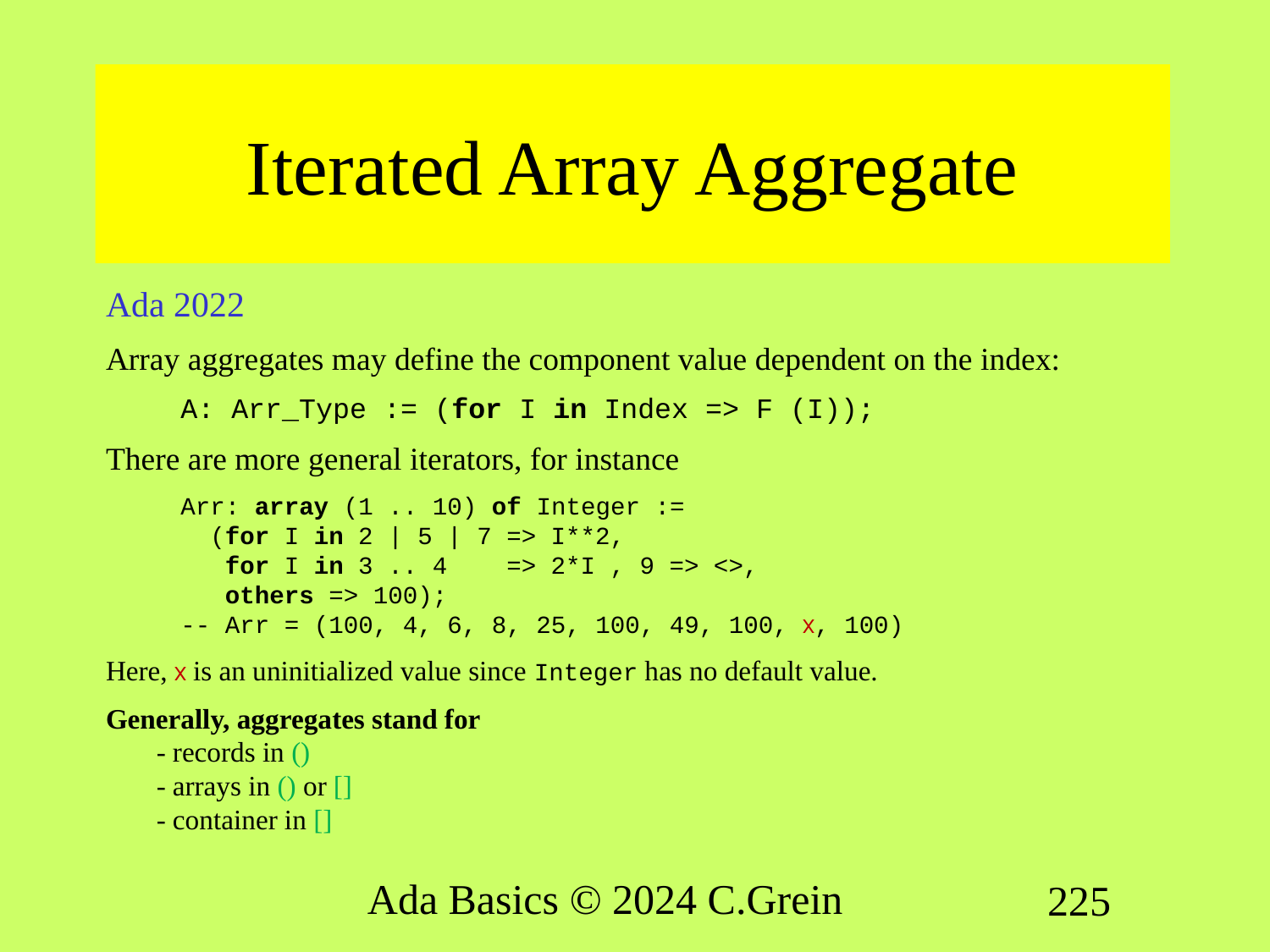

# Iterated Array Aggregate
Ada 2022
Array aggregates may define the component value dependent on the index:
A: Arr_Type := (for I in Index => F (I));
There are more general iterators, for instance
Arr: array (1 .. 10) of Integer :=
  (for I in 2 | 5 | 7 => I**2,
   for I in 3 .. 4    => 2*I , 9 => <>,
   others => 100);
-- Arr = (100, 4, 6, 8, 25, 100, 49, 100, x, 100)
Here, x is an uninitialized value since Integer has no default value.
Generally, aggregates stand for
- records in ()
- arrays in () or []
- container in []
Ada Basics © 2024 C.Grein
225